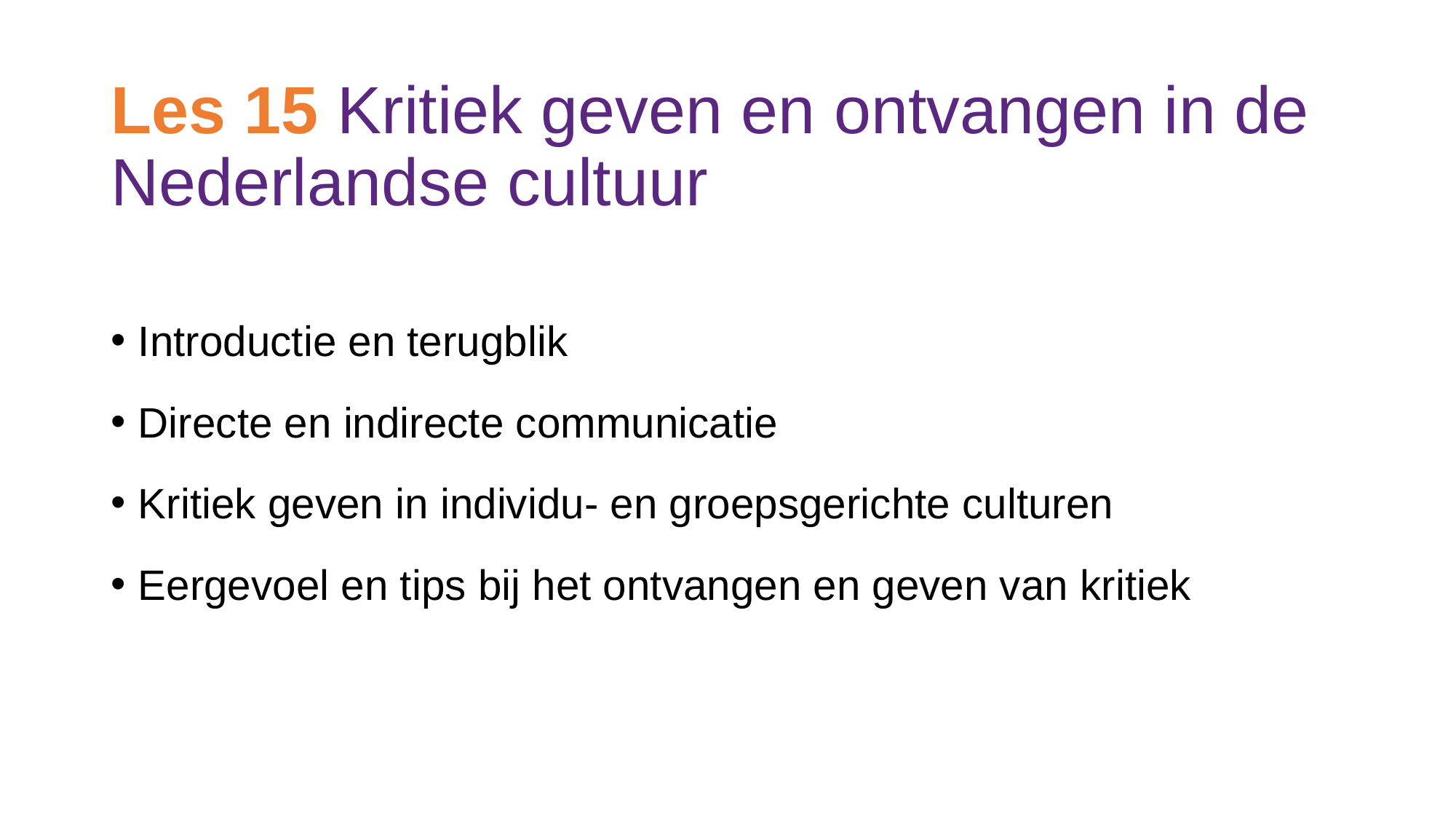

# Les 15 Kritiek geven en ontvangen in de Nederlandse cultuur
Introductie en terugblik
Directe en indirecte communicatie
Kritiek geven in individu- en groepsgerichte culturen
Eergevoel en tips bij het ontvangen en geven van kritiek